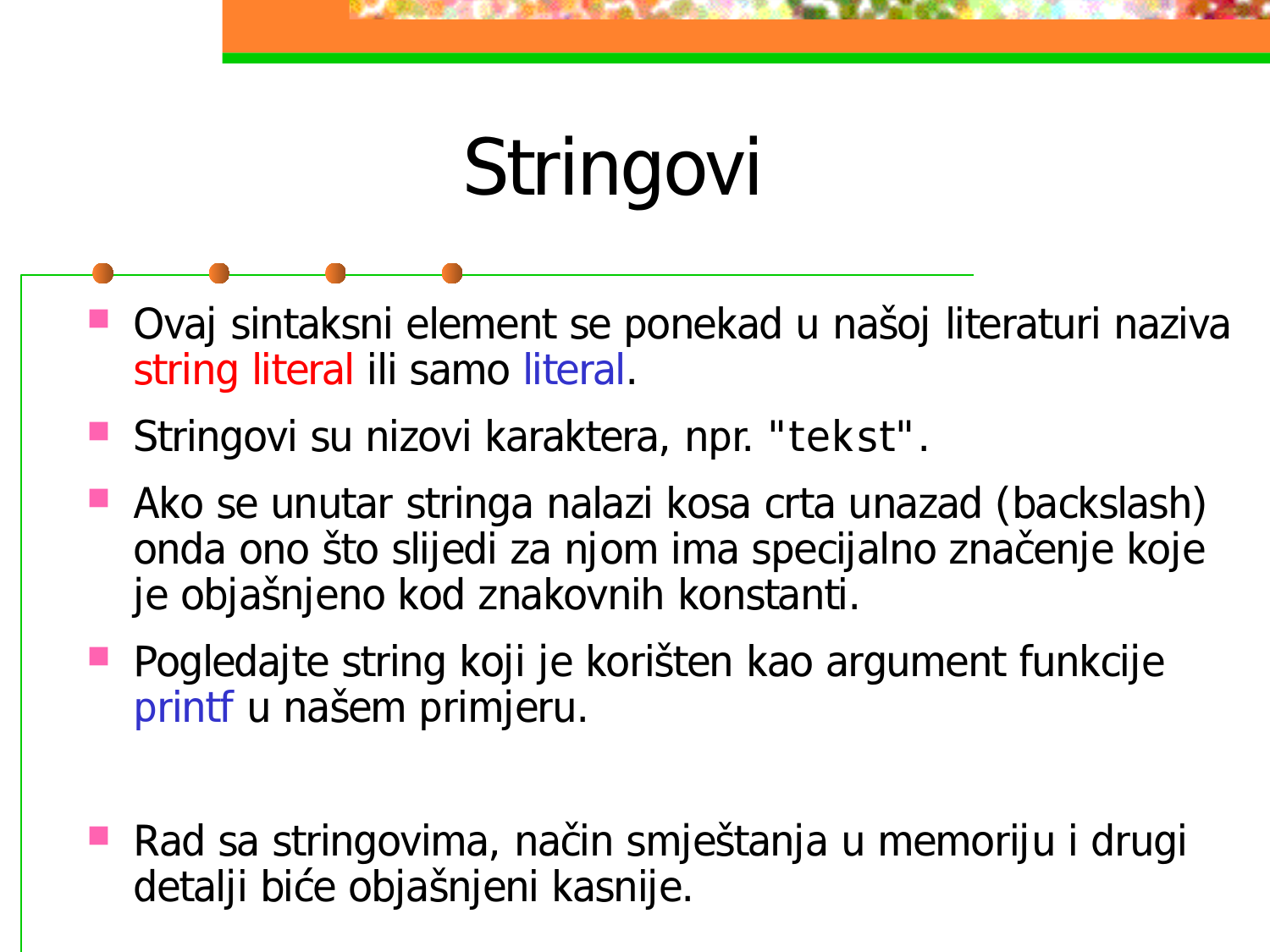

# Stringovi
Ovaj sintaksni element se ponekad u našoj literaturi naziva string literal ili samo literal.
Stringovi su nizovi karaktera, npr. "tekst".
Ako se unutar stringa nalazi kosa crta unazad (backslash) onda ono što slijedi za njom ima specijalno značenje koje je objašnjeno kod znakovnih konstanti.
Pogledajte string koji je korišten kao argument funkcije printf u našem primjeru.

Rad sa stringovima, način smještanja u memoriju i drugi detalji biće objašnjeni kasnije.